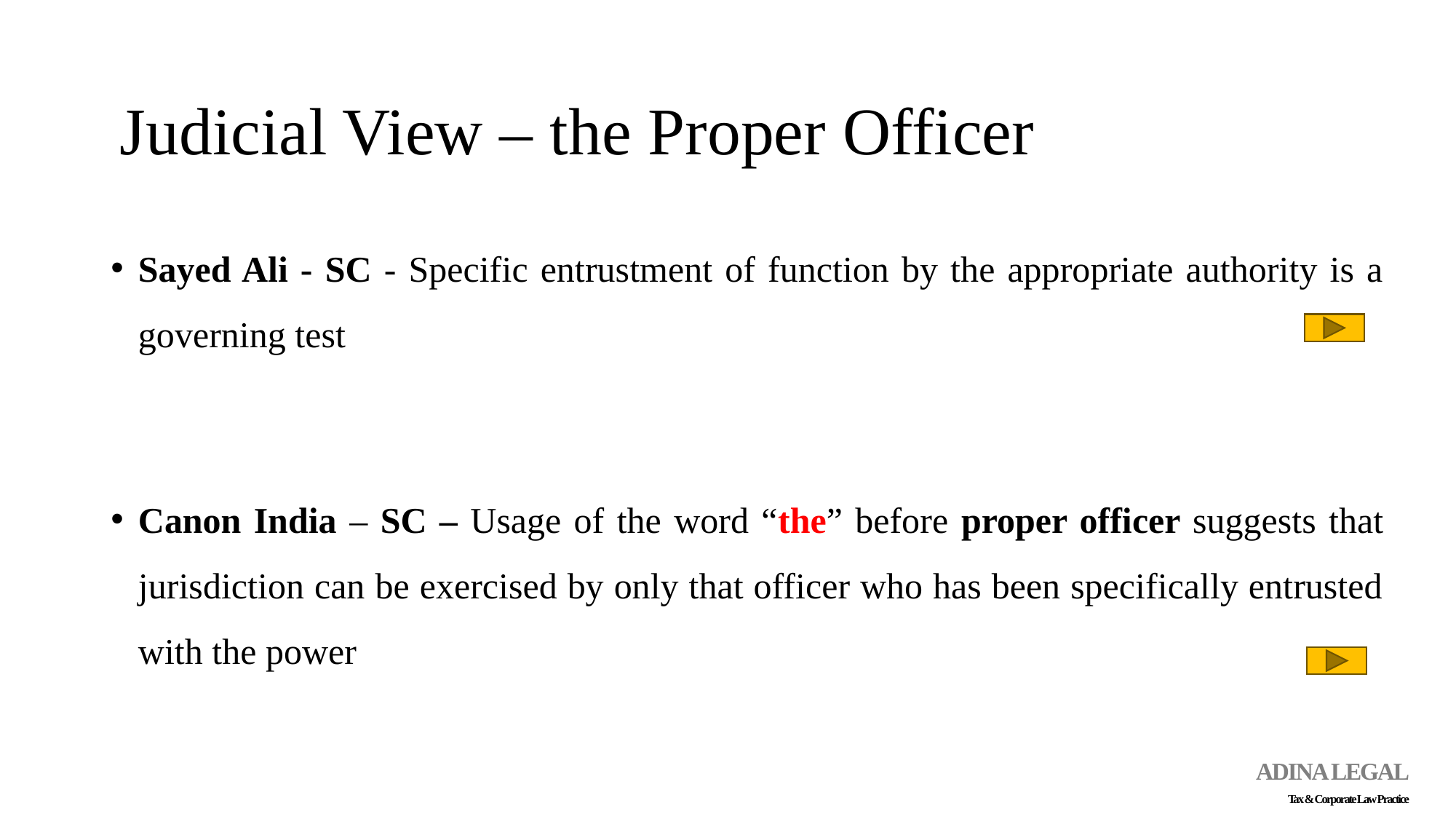

# Judicial View – the Proper Officer
Sayed Ali - SC - Specific entrustment of function by the appropriate authority is a governing test

Canon India – SC – Usage of the word “the” before proper officer suggests that jurisdiction can be exercised by only that officer who has been specifically entrusted with the power